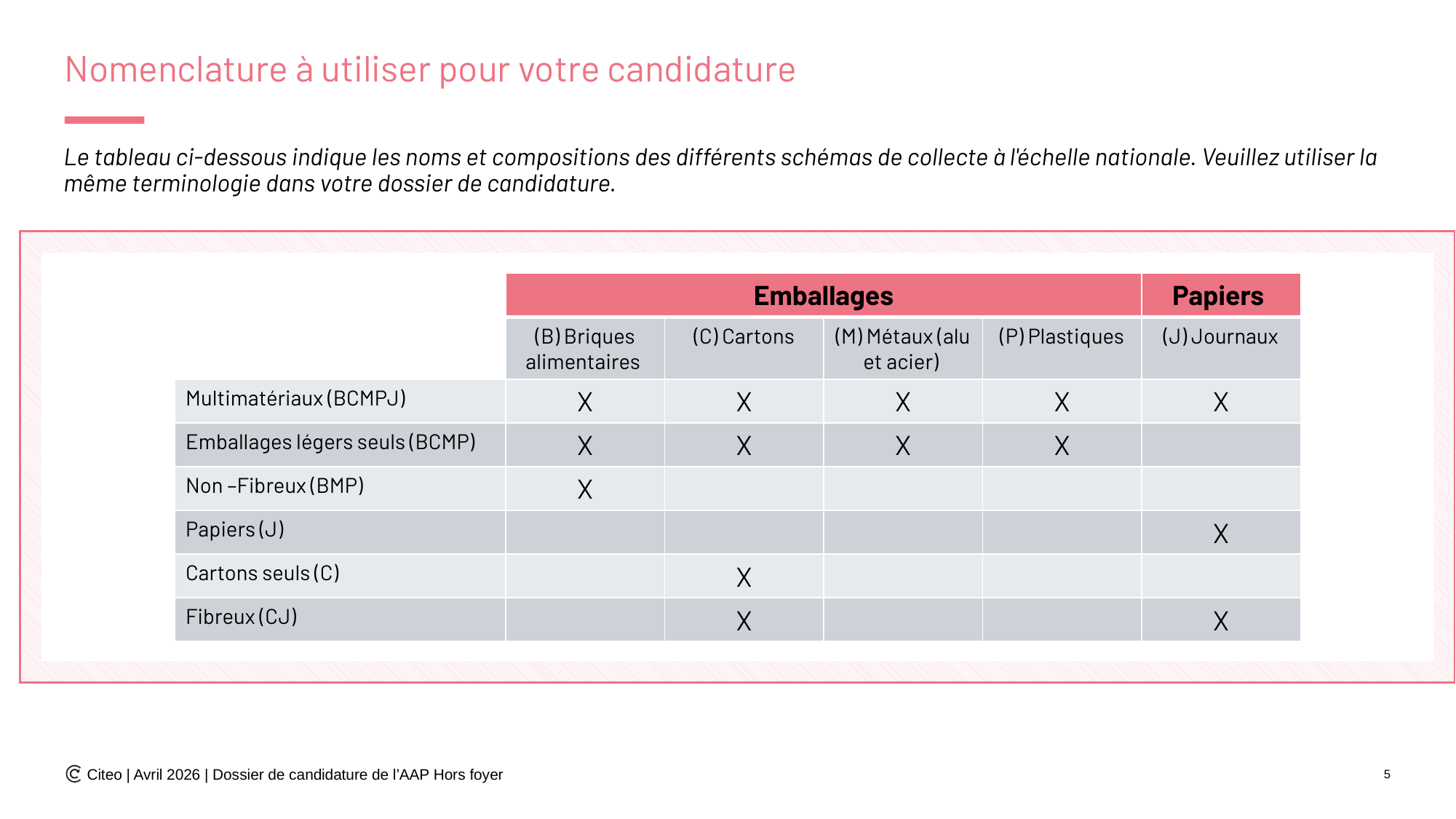

# Nomenclature à utiliser pour votre candidature
Le tableau ci-dessous indique les noms et compositions des différents schémas de collecte à l'échelle nationale. Veuillez utiliser la même terminologie dans votre dossier de candidature.

|  | Emballages |  |  |  | Papiers |
| --- | --- | --- | --- | --- | --- |
|  | (B) Briques alimentaires | (C) Cartons | (M) Métaux (alu et acier) | (P) Plastiques | (J) Journaux |
| Multimatériaux (BCMPJ) | X | X | X | X | X |
| Emballages légers seuls (BCMP) | X | X | X | X |  |
| Non –Fibreux (BMP) | X |  |  |  |  |
| Papiers (J) |  |  |  |  | X |
| Cartons seuls (C) |  | X |  |  |  |
| Fibreux (CJ) |  | X |  |  | X |
Citeo | Avril 2026 | Dossier de candidature de l’AAP Hors foyer
5